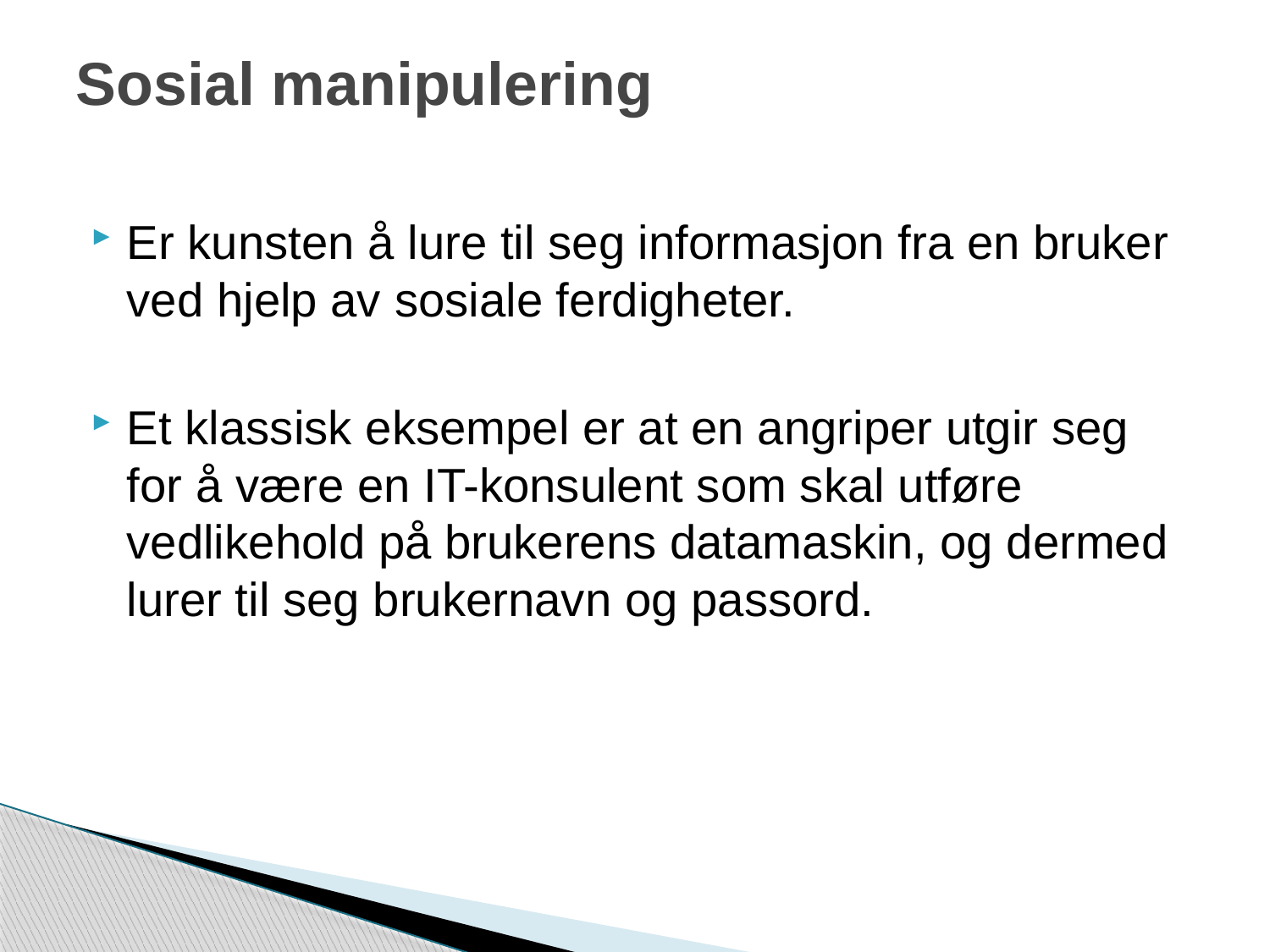

# Sosial manipulering
Er kunsten å lure til seg informasjon fra en bruker ved hjelp av sosiale ferdigheter.

Et klassisk eksempel er at en angriper utgir seg for å være en IT-konsulent som skal utføre vedlikehold på brukerens datamaskin, og dermed lurer til seg brukernavn og passord.